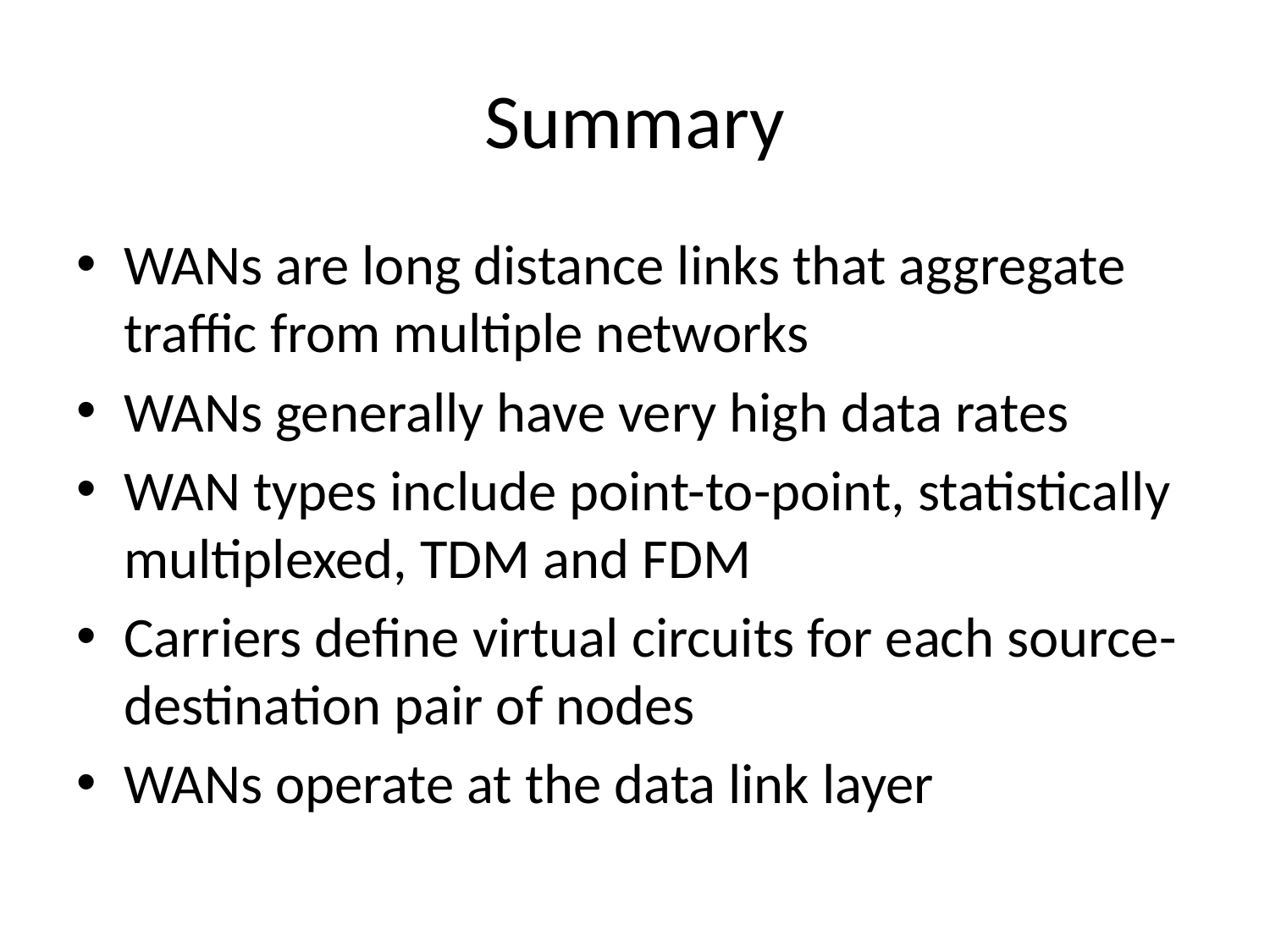

# Summary
WANs are long distance links that aggregate traffic from multiple networks
WANs generally have very high data rates
WAN types include point-to-point, statistically multiplexed, TDM and FDM
Carriers define virtual circuits for each source-destination pair of nodes
WANs operate at the data link layer